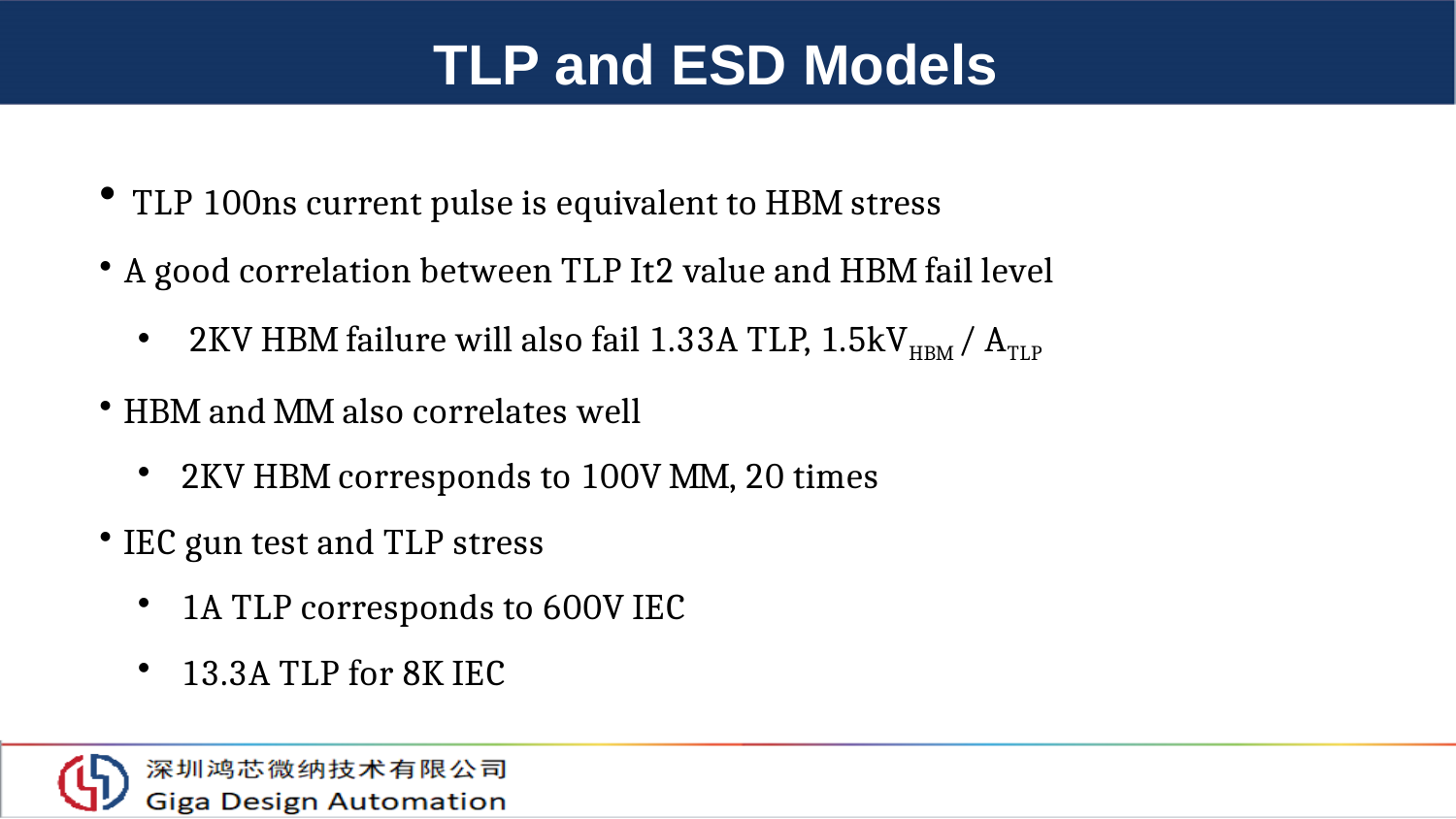

TLP and ESD Models
 TLP 100ns current pulse is equivalent to HBM stress
 A good correlation between TLP It2 value and HBM fail level
  2KV HBM failure will also fail 1.33A TLP, 1.5kVHBM / ATLP
 HBM and MM also correlates well
 2KV HBM corresponds to 100V MM, 20 times
 IEC gun test and TLP stress
 1A TLP corresponds to 600V IEC
 13.3A TLP for 8K IEC